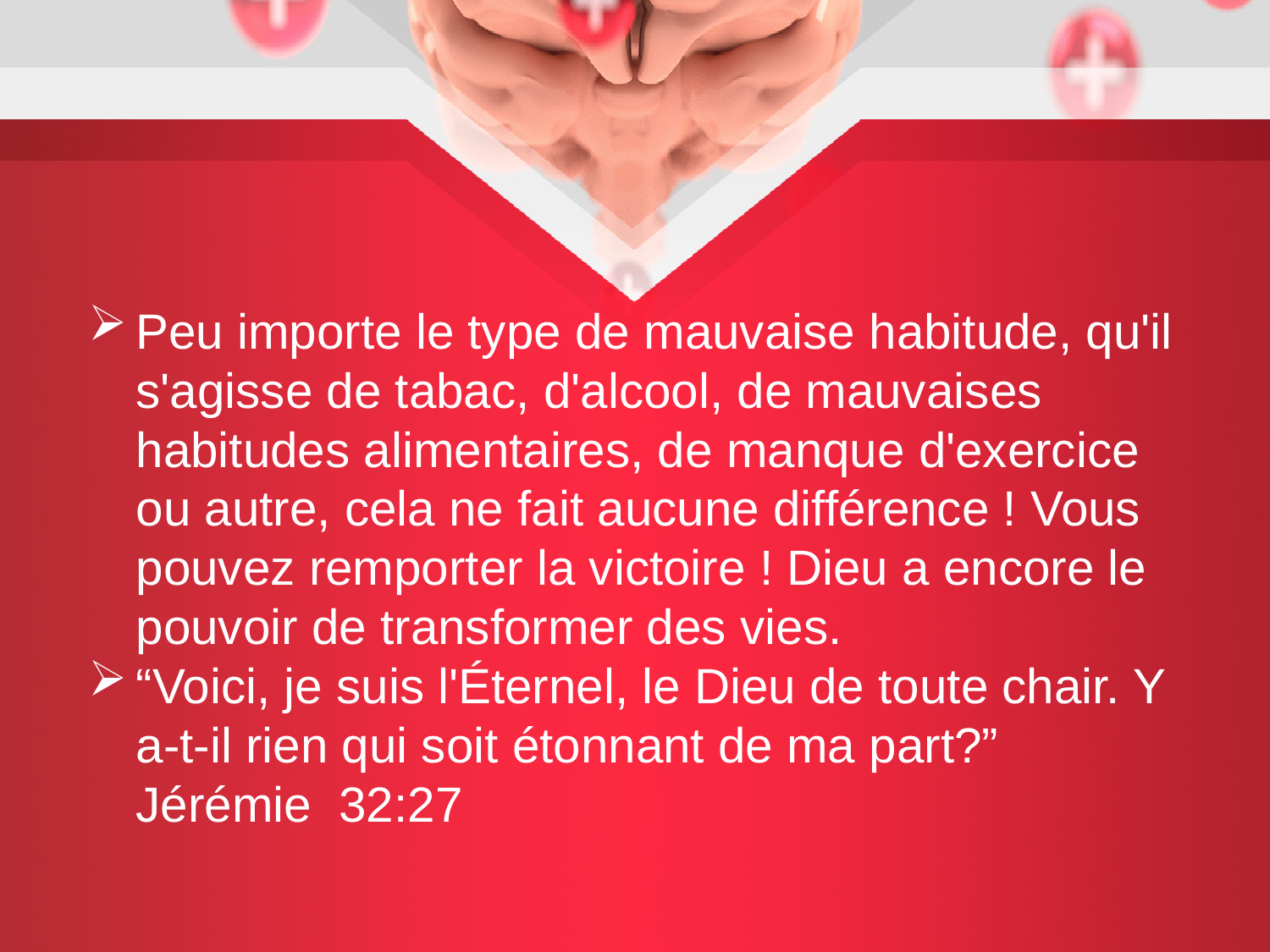

Peu importe le type de mauvaise habitude, qu'il s'agisse de tabac, d'alcool, de mauvaises habitudes alimentaires, de manque d'exercice ou autre, cela ne fait aucune différence ! Vous pouvez remporter la victoire ! Dieu a encore le pouvoir de transformer des vies.
“Voici, je suis l'Éternel, le Dieu de toute chair. Y a-t-il rien qui soit étonnant de ma part?”   Jérémie  32:27